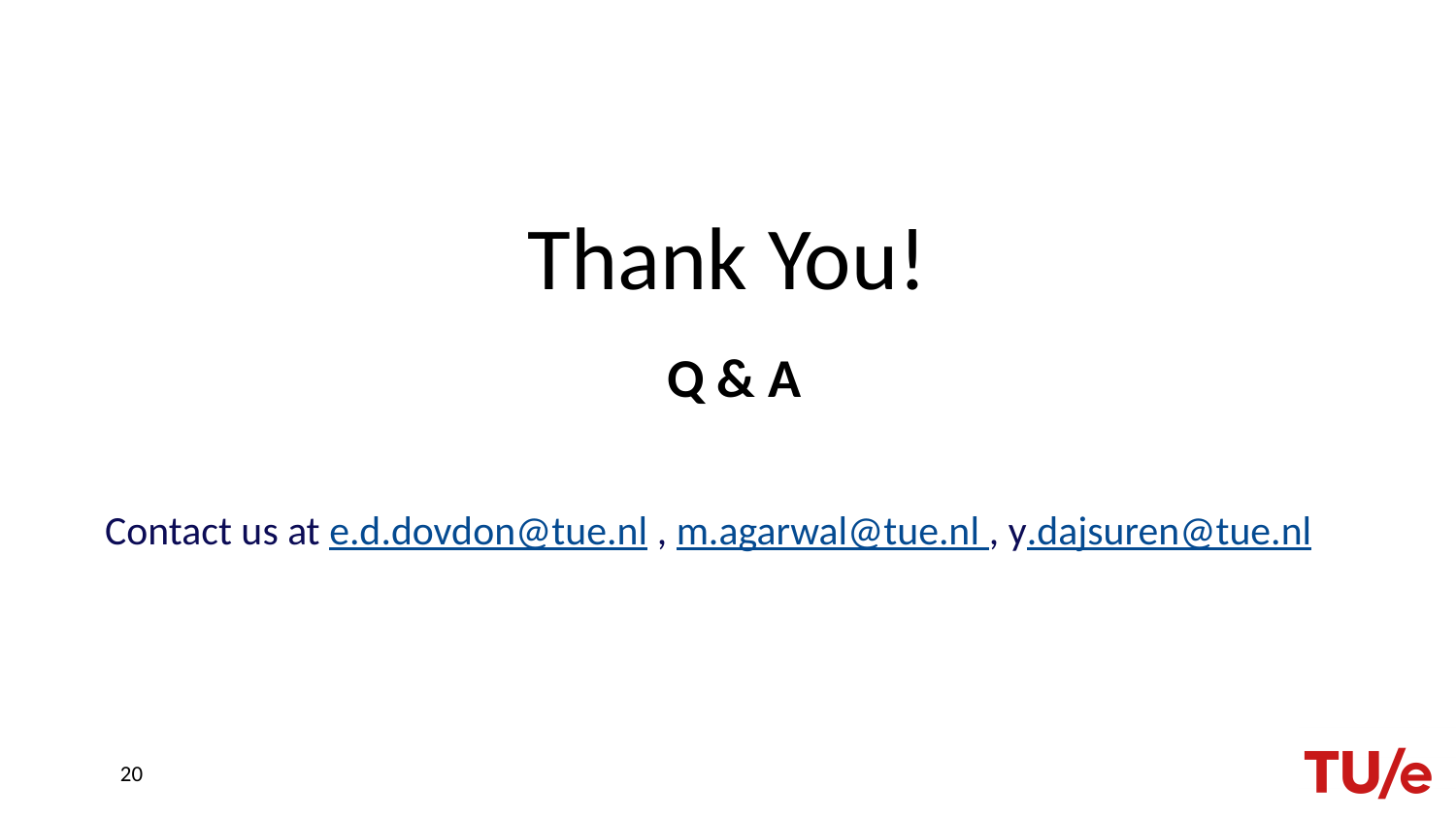

Thank You!

# Q & A
Contact us at e.d.dovdon@tue.nl , m.agarwal@tue.nl , y.dajsuren@tue.nl

20